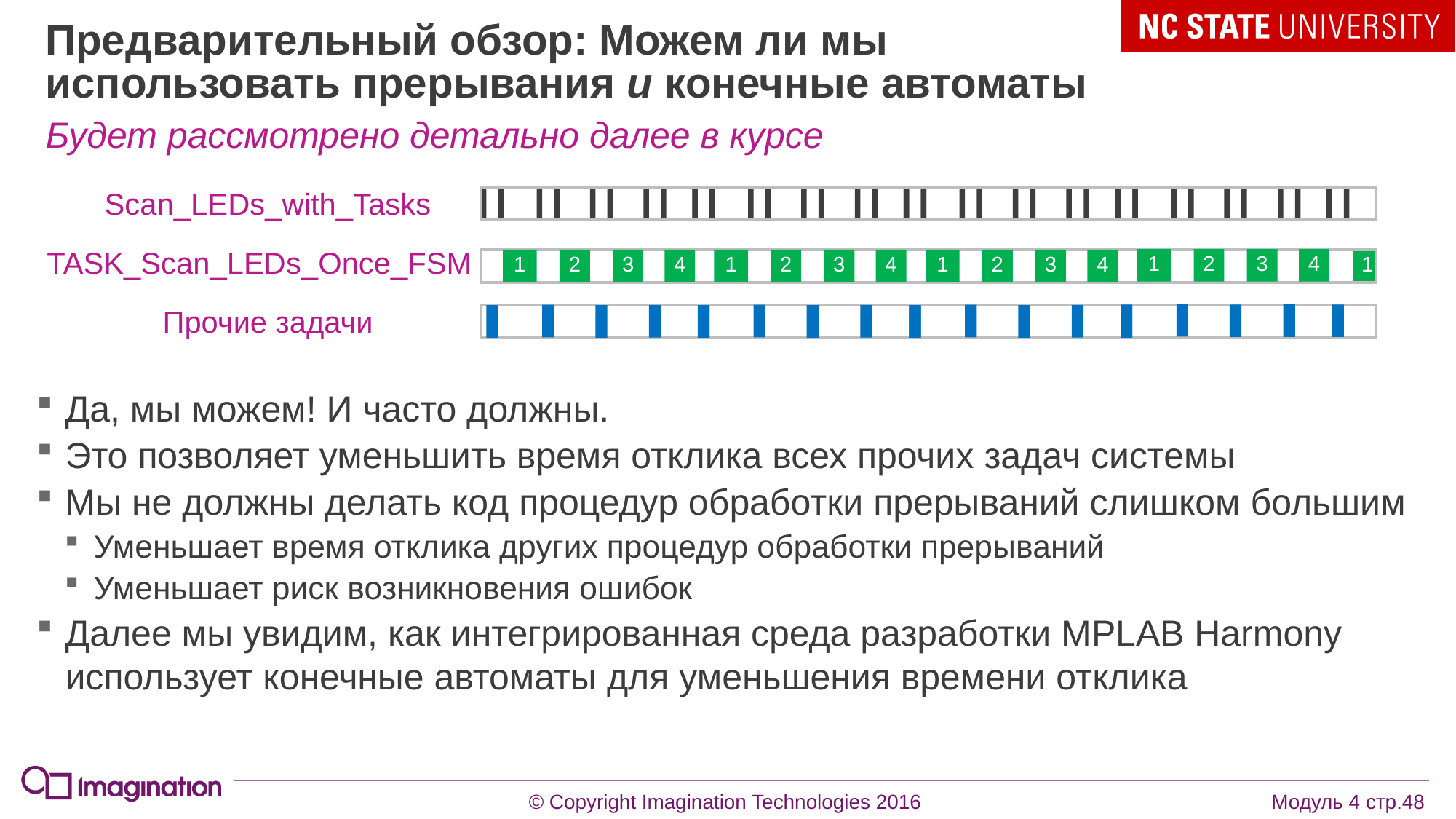

# Предварительный обзор: Можем ли мы использовать прерывания и конечные автоматы
Будет рассмотрено детально далее в курсе
Scan_LEDs_with_Tasks

TASK_Scan_LEDs_Once_FSM
1
2
3
4
1
2
3
4
1
2
3
4
1
2
3
4

1
Прочие задачи

Да, мы можем! И часто должны.
Это позволяет уменьшить время отклика всех прочих задач системы
Мы не должны делать код процедур обработки прерываний слишком большим
Уменьшает время отклика других процедур обработки прерываний
Уменьшает риск возникновения ошибок
Далее мы увидим, как интегрированная среда разработки MPLAB Harmony использует конечные автоматы для уменьшения времени отклика